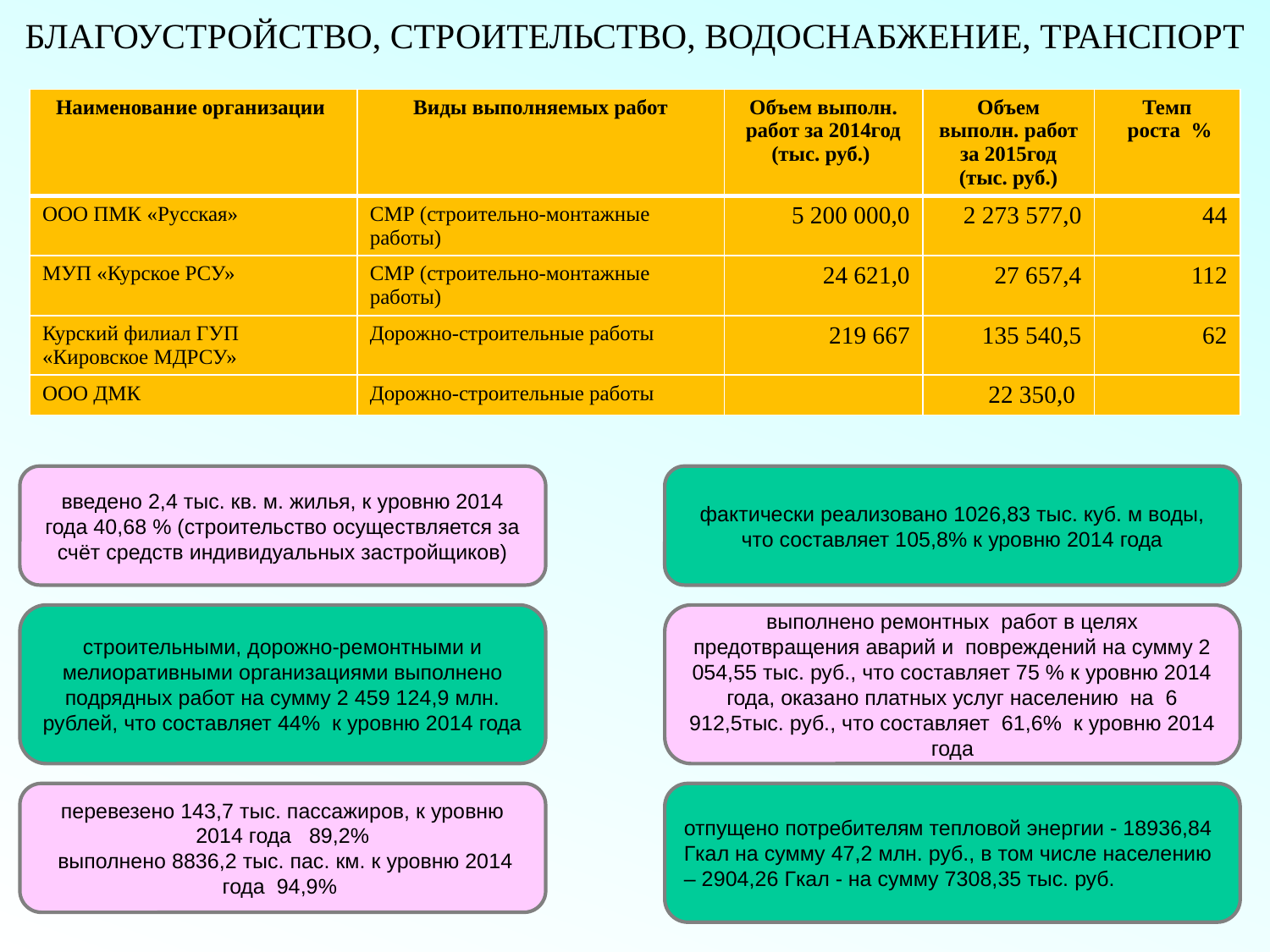

# БЛАГОУСТРОЙСТВО, СТРОИТЕЛЬСТВО, ВОДОСНАБЖЕНИЕ, ТРАНСПОРТ
| Наименование организации | Виды выполняемых работ | Объем выполн. работ за 2014год (тыс. руб.) | Объем выполн. работ за 2015год (тыс. руб.) | Темп роста % |
| --- | --- | --- | --- | --- |
| ООО ПМК «Русская» | СМР (строительно-монтажные работы) | 5 200 000,0 | 2 273 577,0 | 44 |
| МУП «Курское РСУ» | СМР (строительно-монтажные работы) | 24 621,0 | 27 657,4 | 112 |
| Курский филиал ГУП «Кировское МДРСУ» | Дорожно-строительные работы | 219 667 | 135 540,5 | 62 |
| ООО ДМК | Дорожно-строительные работы |  | 22 350,0 |  |
введено 2,4 тыс. кв. м. жилья, к уровню 2014 года 40,68 % (строительство осуществляется за счёт средств индивидуальных застройщиков)
фактически реализовано 1026,83 тыс. куб. м воды, что составляет 105,8% к уровню 2014 года
строительными, дорожно-ремонтными и мелиоративными организациями выполнено подрядных работ на сумму 2 459 124,9 млн. рублей, что составляет 44%  к уровню 2014 года
выполнено ремонтных  работ в целях предотвращения аварий и  повреждений на сумму 2 054,55 тыс. руб., что составляет 75 % к уровню 2014 года, оказано платных услуг населению  на  6 912,5тыс. руб., что составляет  61,6%  к уровню 2014 года
перевезено 143,7 тыс. пассажиров, к уровню 2014 года   89,2%
 выполнено 8836,2 тыс. пас. км. к уровню 2014 года  94,9%
отпущено потребителям тепловой энергии - 18936,84 Гкал на сумму 47,2 млн. руб., в том числе населению – 2904,26 Гкал - на сумму 7308,35 тыс. руб.